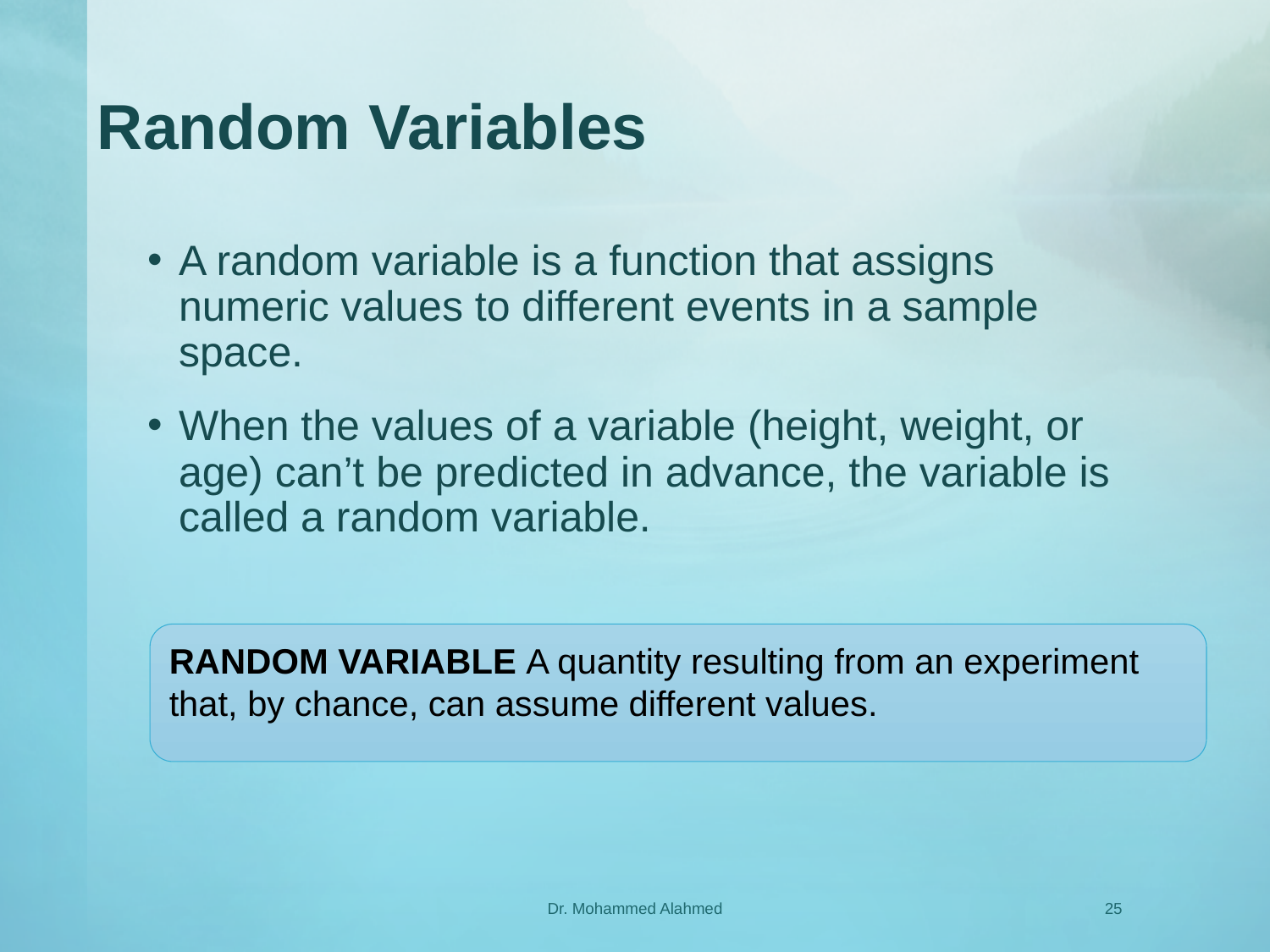

# Random Variables
A random variable is a function that assigns numeric values to different events in a sample space.
When the values of a variable (height, weight, or age) can’t be predicted in advance, the variable is called a random variable.

RANDOM VARIABLE A quantity resulting from an experiment that, by chance, can assume different values.

Dr. Mohammed Alahmed
25